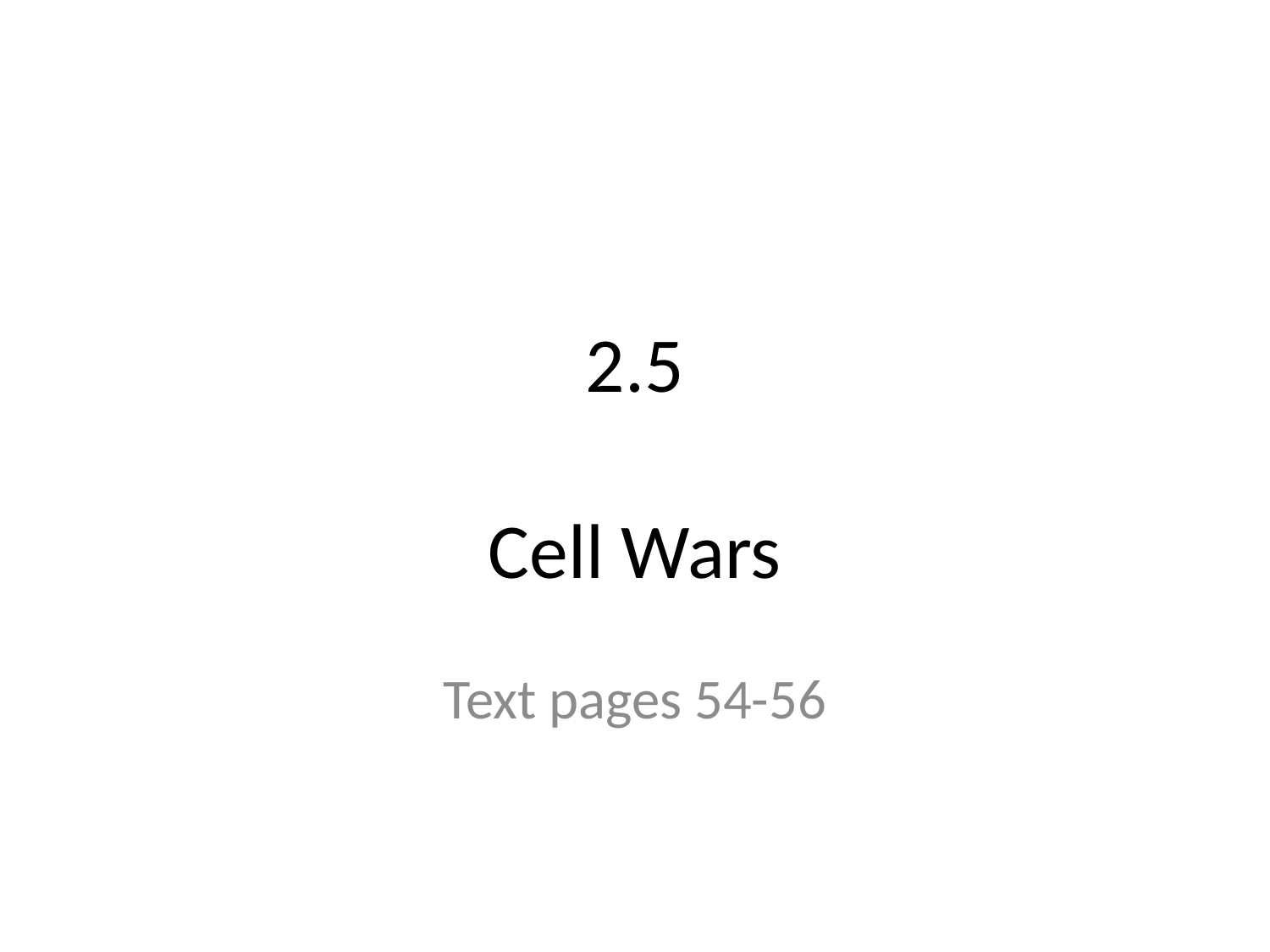

# 2.5 Cell Wars
Text pages 54-56